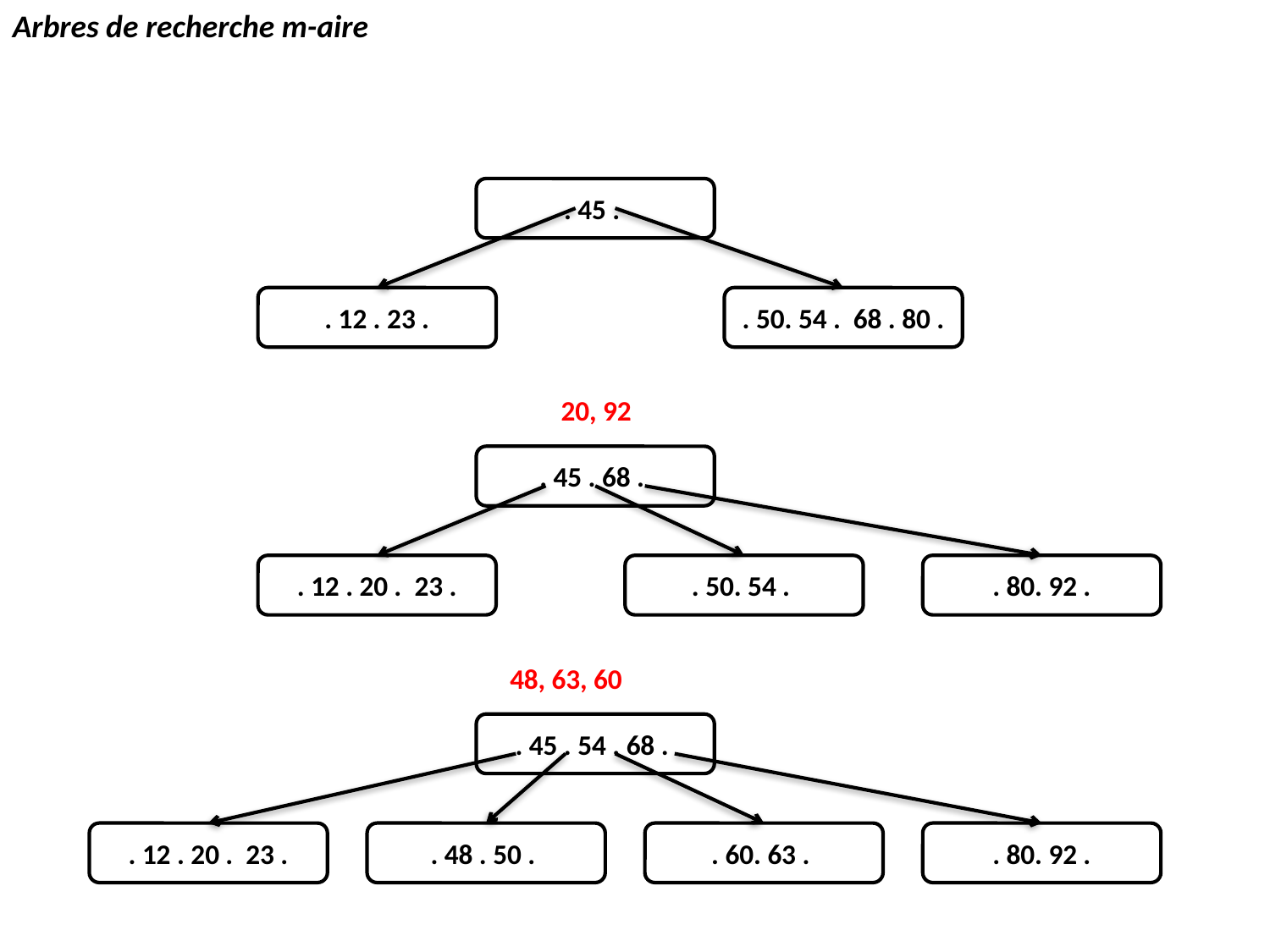

Arbres de recherche m-aire
. 45 .
. 12 . 23 .
. 50. 54 .  68 . 80 .
20, 92
. 45 . 68 .
. 12 . 20 .  23 .
. 50. 54 .
. 80. 92 .
48, 63, 60
. 45 . 54 . 68 .
. 12 . 20 .  23 .
. 48 . 50 .
. 60. 63 .
. 80. 92 .